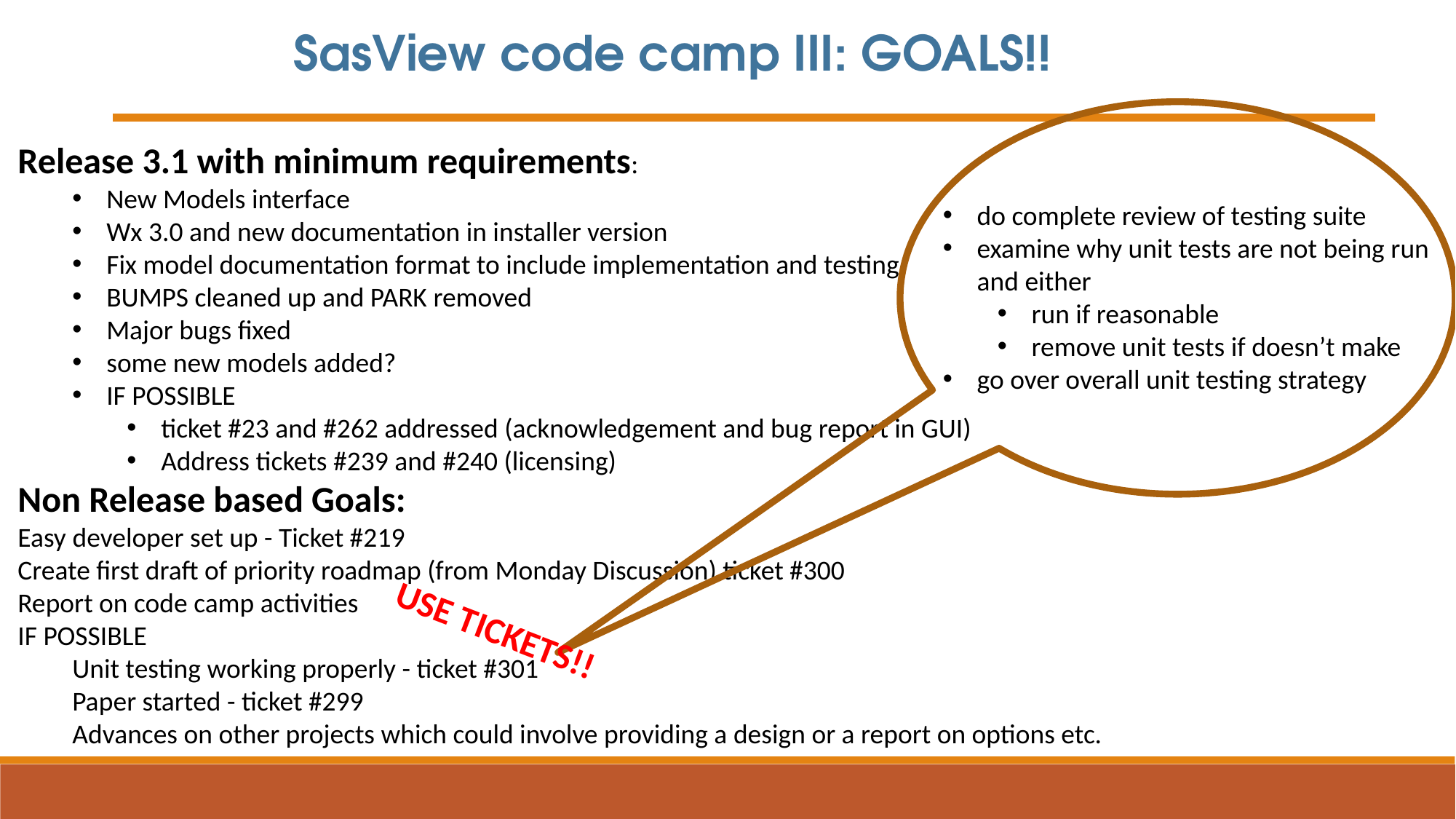

SasView code camp III: GOALS!!

Release 3.1 with minimum requirements:
New Models interface
Wx 3.0 and new documentation in installer version
Fix model documentation format to include implementation and testing
BUMPS cleaned up and PARK removed
Major bugs fixed
some new models added?
IF POSSIBLE
ticket #23 and #262 addressed (acknowledgement and bug report in GUI)
Address tickets #239 and #240 (licensing)
Non Release based Goals:
Easy developer set up - Ticket #219
Create first draft of priority roadmap (from Monday Discussion) ticket #300
Report on code camp activities
IF POSSIBLE
Unit testing working properly - ticket #301
Paper started - ticket #299
Advances on other projects which could involve providing a design or a report on options etc.

do complete review of testing suite
examine why unit tests are not being run and either
run if reasonable
remove unit tests if doesn’t make
go over overall unit testing strategy

USE TICKETS!!